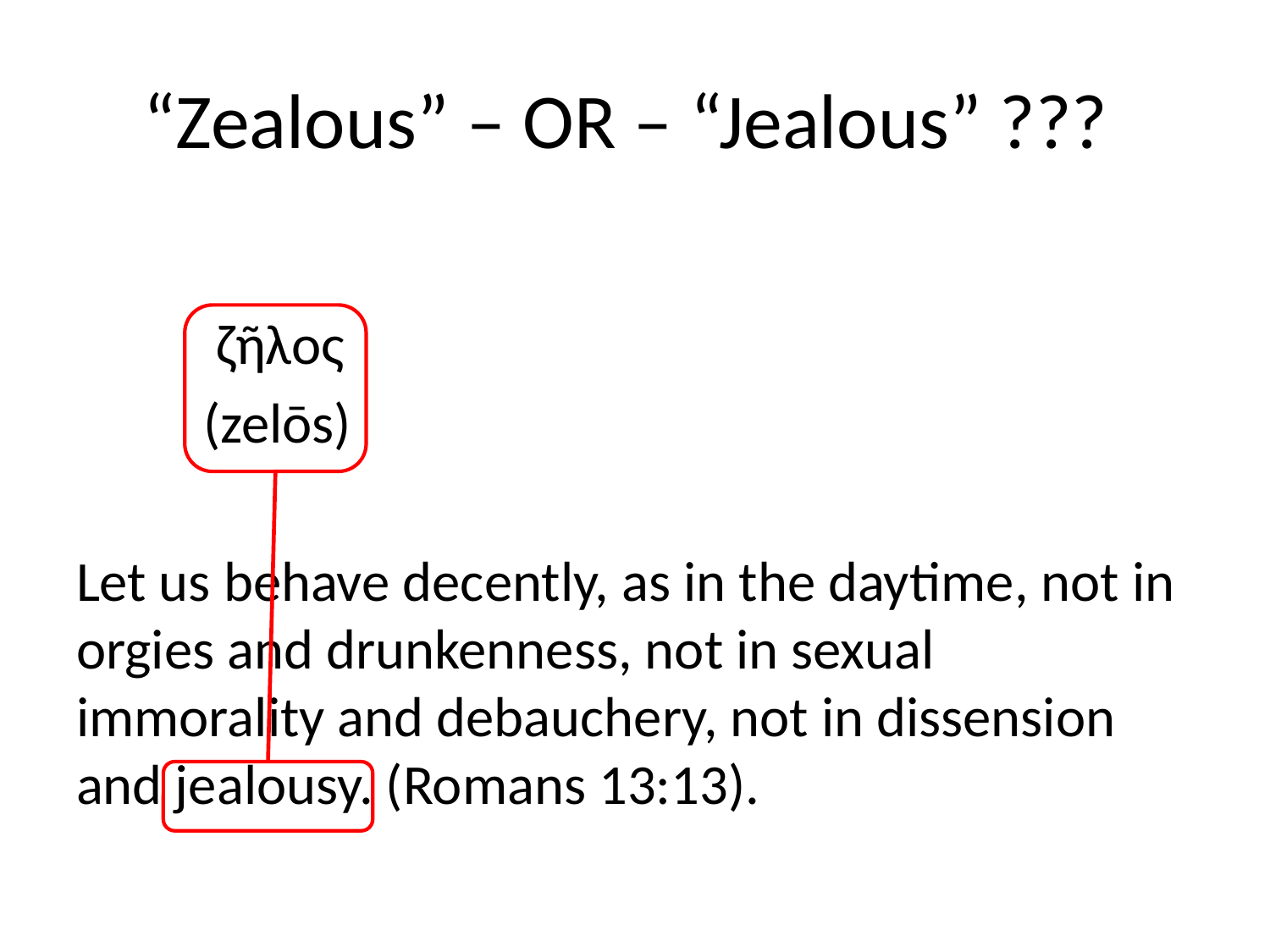

# “Zealous” – OR – “Jealous” ???

	 ζῆλος
	(zelōs)

Let us behave decently, as in the daytime, not in orgies and drunkenness, not in sexual immorality and debauchery, not in dissension and jealousy. (Romans 13:13).